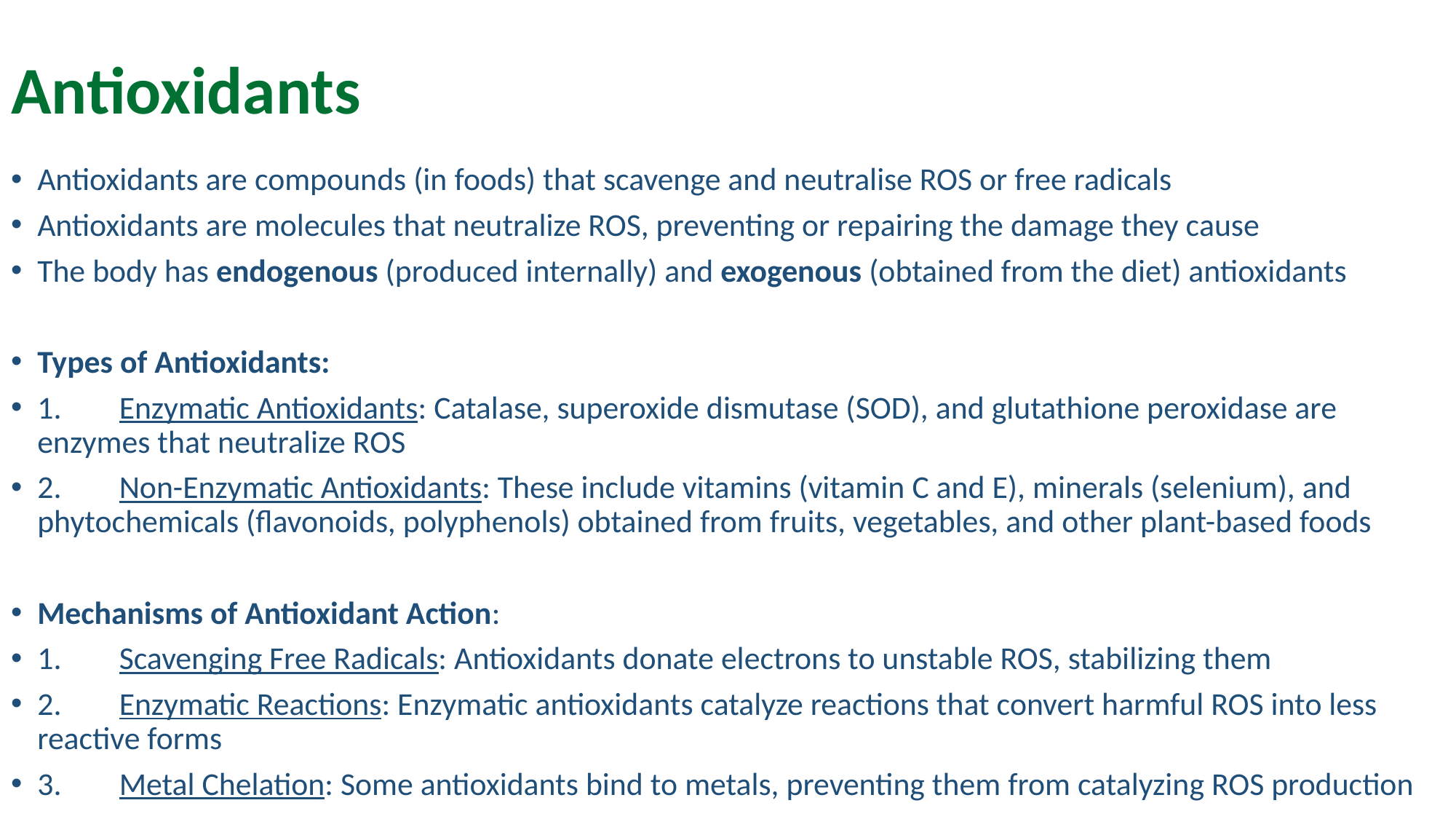

# Antioxidants
Antioxidants are compounds (in foods) that scavenge and neutralise ROS or free radicals
Antioxidants are molecules that neutralize ROS, preventing or repairing the damage they cause
The body has endogenous (produced internally) and exogenous (obtained from the diet) antioxidants

Types of Antioxidants:
1.	Enzymatic Antioxidants: Catalase, superoxide dismutase (SOD), and glutathione peroxidase are enzymes that neutralize ROS
2.	Non-Enzymatic Antioxidants: These include vitamins (vitamin C and E), minerals (selenium), and phytochemicals (flavonoids, polyphenols) obtained from fruits, vegetables, and other plant-based foods

Mechanisms of Antioxidant Action:
1.	Scavenging Free Radicals: Antioxidants donate electrons to unstable ROS, stabilizing them
2.	Enzymatic Reactions: Enzymatic antioxidants catalyze reactions that convert harmful ROS into less reactive forms
3.	Metal Chelation: Some antioxidants bind to metals, preventing them from catalyzing ROS production